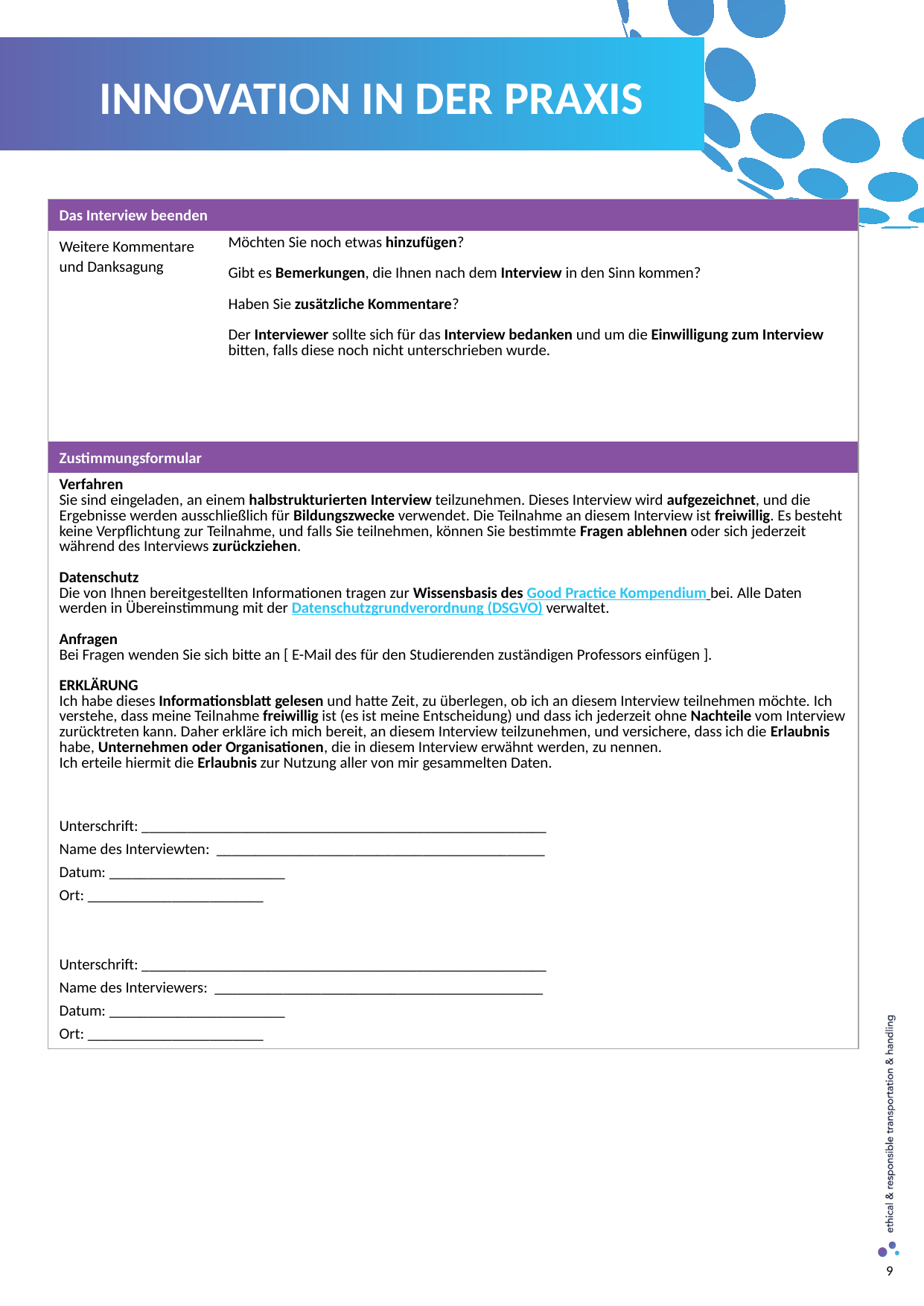

INNOVATION IN DER PRAXIS
| Das Interview beenden |  |
| --- | --- |
| Weitere Kommentare und Danksagung | Möchten Sie noch etwas hinzufügen? Gibt es Bemerkungen, die Ihnen nach dem Interview in den Sinn kommen? Haben Sie zusätzliche Kommentare? Der Interviewer sollte sich für das Interview bedanken und um die Einwilligung zum Interview bitten, falls diese noch nicht unterschrieben wurde. |
| Zustimmungsformular |  |
| Verfahren Sie sind eingeladen, an einem halbstrukturierten Interview teilzunehmen. Dieses Interview wird aufgezeichnet, und die Ergebnisse werden ausschließlich für Bildungszwecke verwendet. Die Teilnahme an diesem Interview ist freiwillig. Es besteht keine Verpflichtung zur Teilnahme, und falls Sie teilnehmen, können Sie bestimmte Fragen ablehnen oder sich jederzeit während des Interviews zurückziehen. Datenschutz Die von Ihnen bereitgestellten Informationen tragen zur Wissensbasis des Good Practice Kompendium bei. Alle Daten werden in Übereinstimmung mit der Datenschutzgrundverordnung (DSGVO) verwaltet. Anfragen Bei Fragen wenden Sie sich bitte an [ E-Mail des für den Studierenden zuständigen Professors einfügen ]. ERKLÄRUNG Ich habe dieses Informationsblatt gelesen und hatte Zeit, zu überlegen, ob ich an diesem Interview teilnehmen möchte. Ich verstehe, dass meine Teilnahme freiwillig ist (es ist meine Entscheidung) und dass ich jederzeit ohne Nachteile vom Interview zurücktreten kann. Daher erkläre ich mich bereit, an diesem Interview teilzunehmen, und versichere, dass ich die Erlaubnis habe, Unternehmen oder Organisationen, die in diesem Interview erwähnt werden, zu nennen. Ich erteile hiermit die Erlaubnis zur Nutzung aller von mir gesammelten Daten. Unterschrift: \_\_\_\_\_\_\_\_\_\_\_\_\_\_\_\_\_\_\_\_\_\_\_\_\_\_\_\_\_\_\_\_\_\_\_\_\_\_\_\_\_\_\_\_\_\_\_\_\_\_\_\_\_ Name des Interviewten: \_\_\_\_\_\_\_\_\_\_\_\_\_\_\_\_\_\_\_\_\_\_\_\_\_\_\_\_\_\_\_\_\_\_\_\_\_\_\_\_\_\_\_ Datum: \_\_\_\_\_\_\_\_\_\_\_\_\_\_\_\_\_\_\_\_\_\_\_ Ort: \_\_\_\_\_\_\_\_\_\_\_\_\_\_\_\_\_\_\_\_\_\_\_ Unterschrift: \_\_\_\_\_\_\_\_\_\_\_\_\_\_\_\_\_\_\_\_\_\_\_\_\_\_\_\_\_\_\_\_\_\_\_\_\_\_\_\_\_\_\_\_\_\_\_\_\_\_\_\_\_ Name des Interviewers: \_\_\_\_\_\_\_\_\_\_\_\_\_\_\_\_\_\_\_\_\_\_\_\_\_\_\_\_\_\_\_\_\_\_\_\_\_\_\_\_\_\_\_ Datum: \_\_\_\_\_\_\_\_\_\_\_\_\_\_\_\_\_\_\_\_\_\_\_ Ort: \_\_\_\_\_\_\_\_\_\_\_\_\_\_\_\_\_\_\_\_\_\_\_ |  |
9